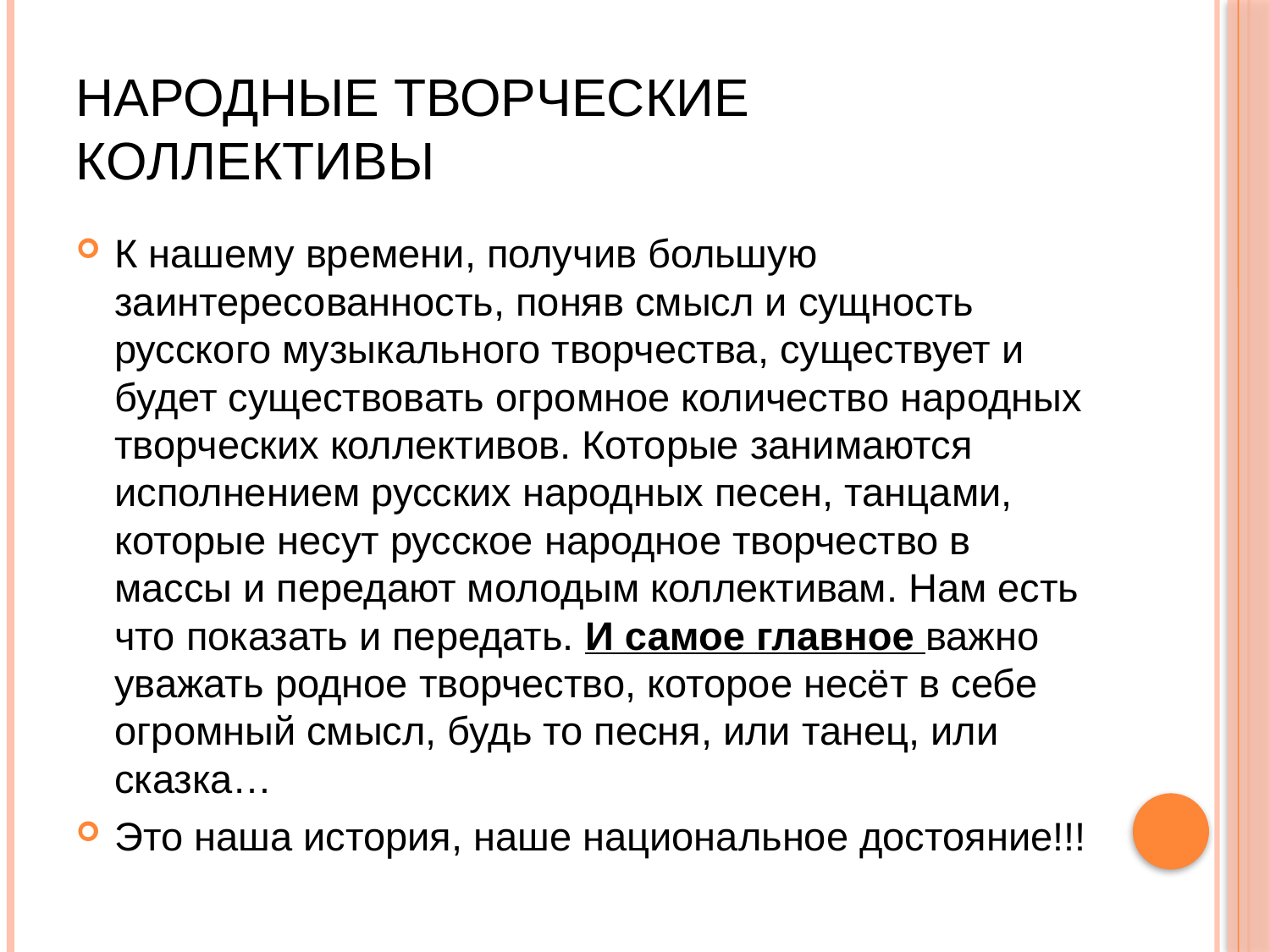

# Народные творческие коллективы
К нашему времени, получив большую заинтересованность, поняв смысл и сущность русского музыкального творчества, существует и будет существовать огромное количество народных творческих коллективов. Которые занимаются исполнением русских народных песен, танцами, которые несут русское народное творчество в массы и передают молодым коллективам. Нам есть что показать и передать. И самое главное важно уважать родное творчество, которое несёт в себе огромный смысл, будь то песня, или танец, или сказка…
Это наша история, наше национальное достояние!!!